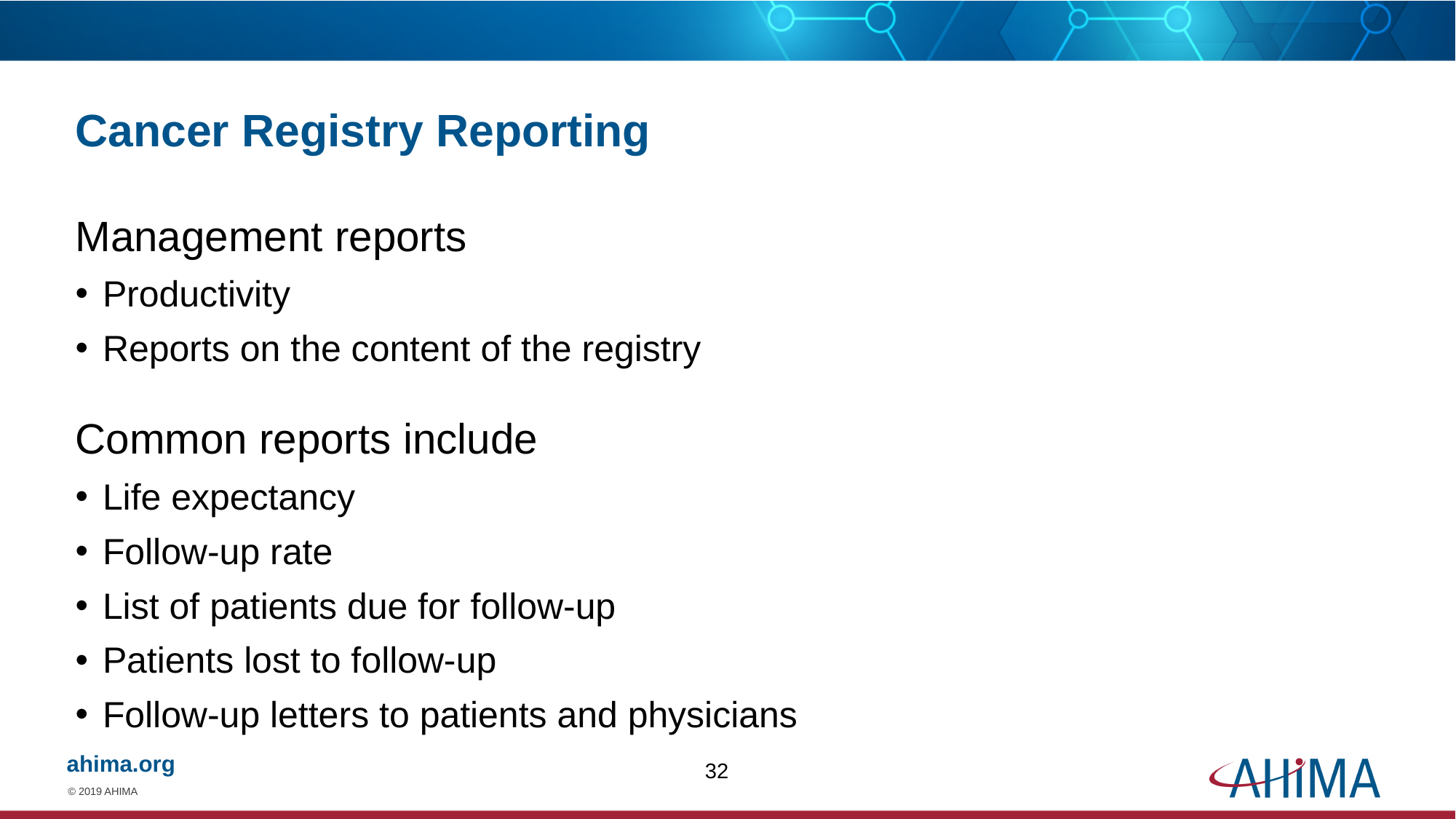

# Cancer Registry Reporting
Management reports
Productivity
Reports on the content of the registry

Common reports include
Life expectancy
Follow-up rate
List of patients due for follow-up
Patients lost to follow-up
Follow-up letters to patients and physicians